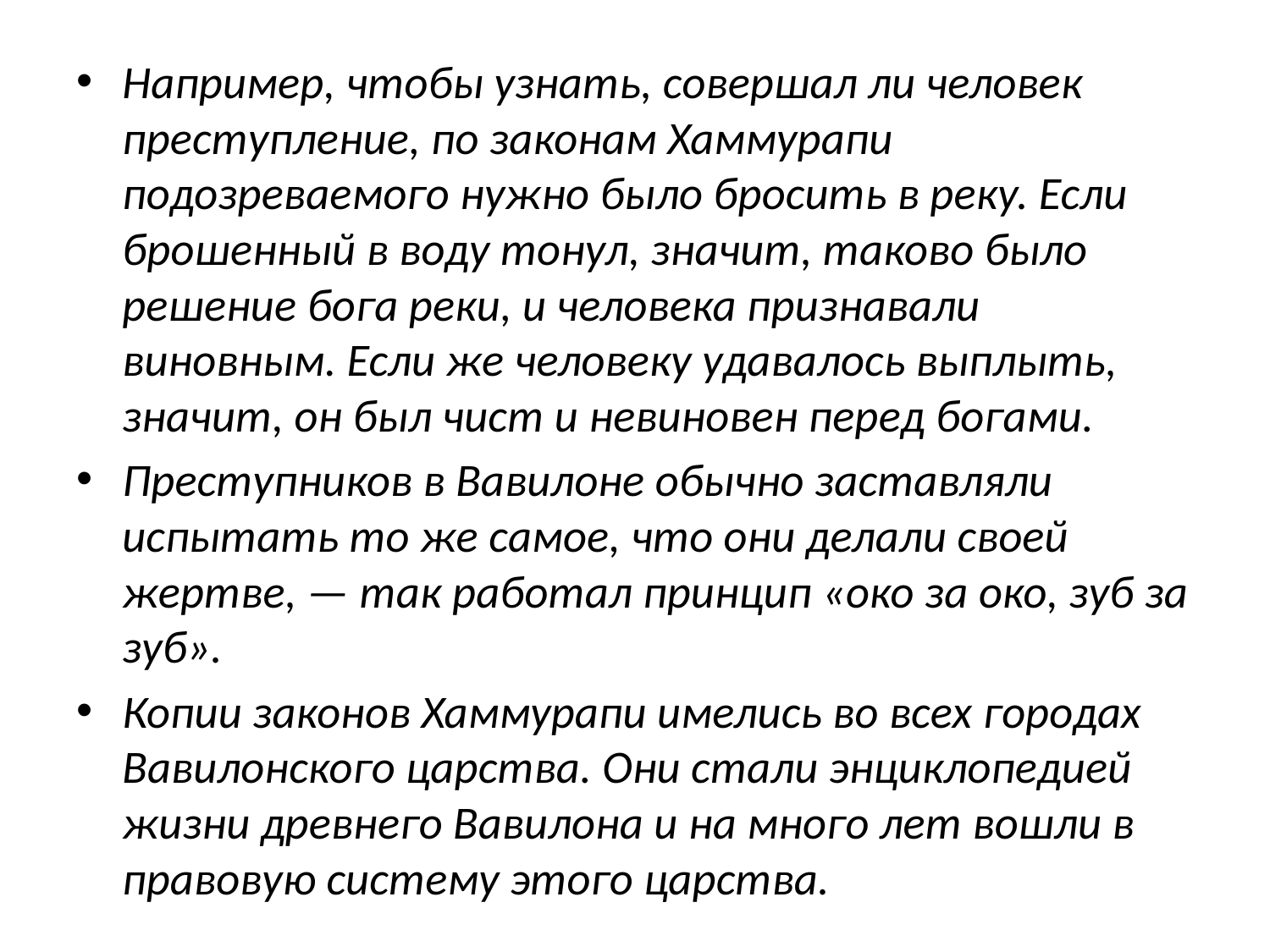

Например, чтобы узнать, совершал ли человек преступление, по законам Хаммурапи подозреваемого нужно было бросить в реку. Если брошенный в воду тонул, значит, таково было решение бога реки, и человека признавали виновным. Если же человеку удавалось выплыть, значит, он был чист и невиновен перед богами.
Преступников в Вавилоне обычно заставляли испытать то же самое, что они делали своей жертве, — так работал принцип «око за око, зуб за зуб».
Копии законов Хаммурапи имелись во всех городах Вавилонского царства. Они стали энциклопедией жизни древнего Вавилона и на много лет вошли в правовую систему этого царства.